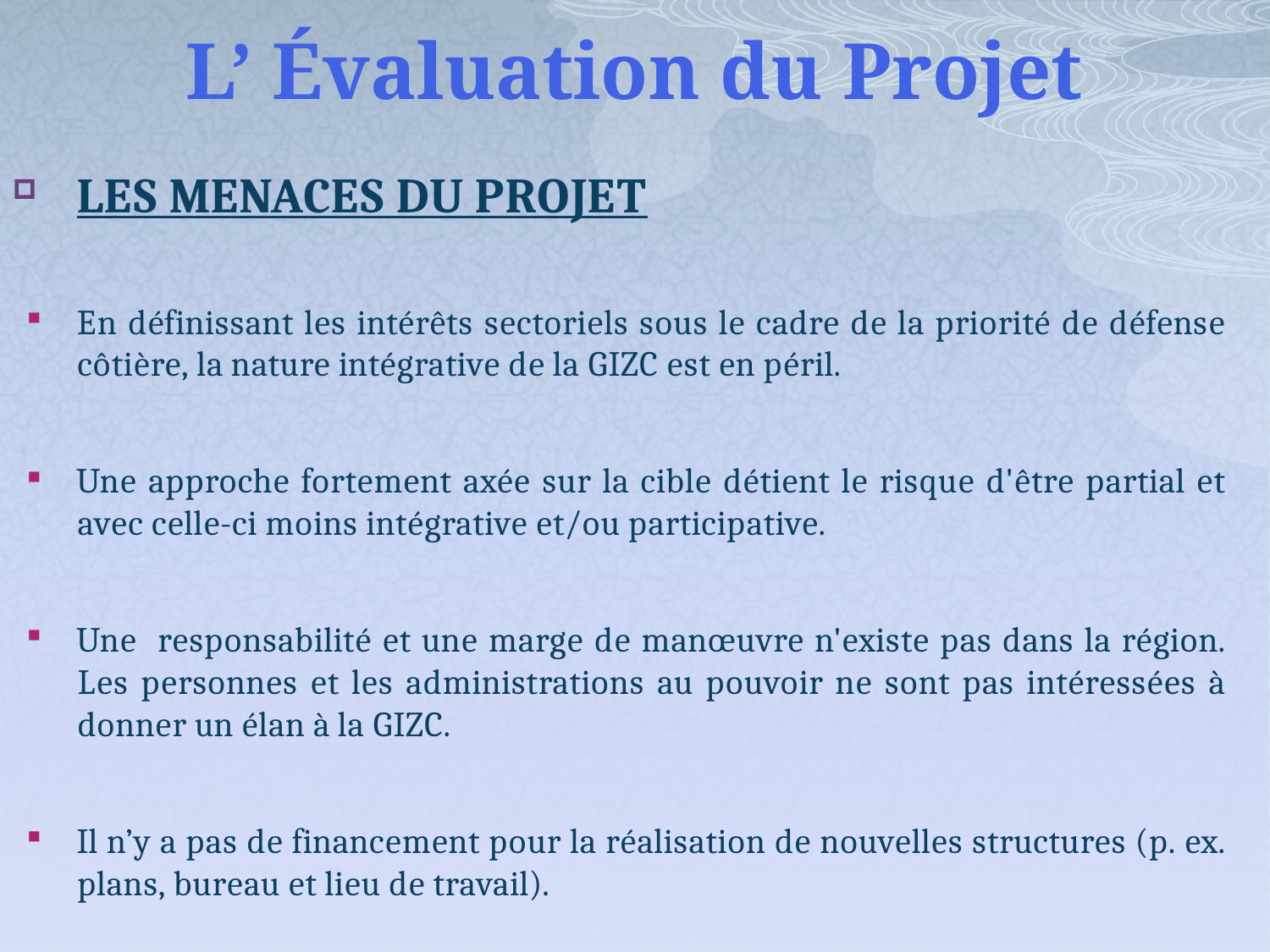

# L’ Évaluation du Projet
LES MENACES DU PROJET

En définissant les intérêts sectoriels sous le cadre de la priorité de défense côtière, la nature intégrative de la GIZC est en péril.

Une approche fortement axée sur la cible détient le risque d'être partial et avec celle-ci moins intégrative et/ou participative.

Une  responsabilité et une marge de manœuvre n'existe pas dans la région. Les personnes et les administrations au pouvoir ne sont pas intéressées à donner un élan à la GIZC.

Il n’y a pas de financement pour la réalisation de nouvelles structures (p. ex. plans, bureau et lieu de travail).